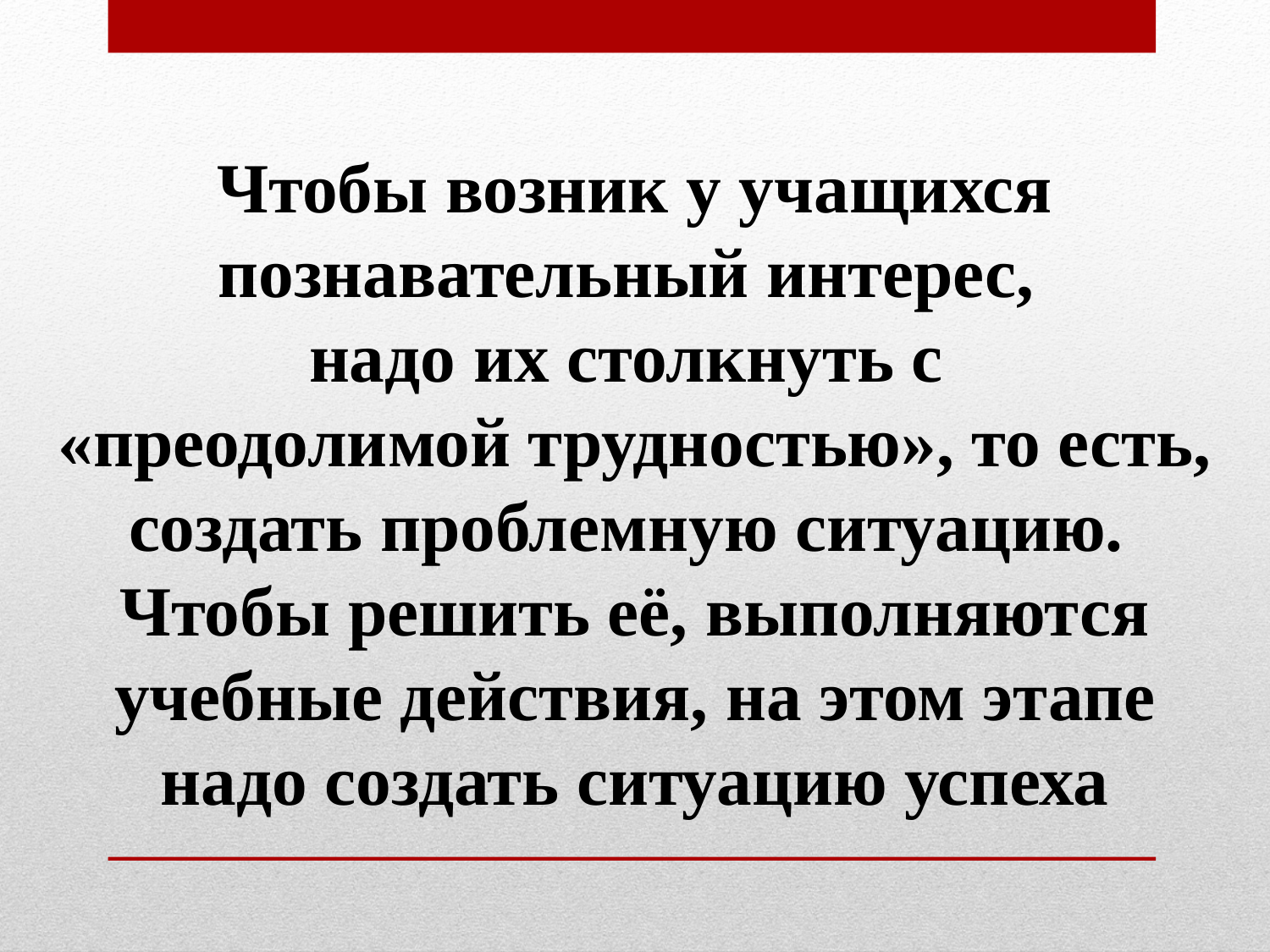

Чтобы возник у учащихся познавательный интерес,
надо их столкнуть с
«преодолимой трудностью», то есть, создать проблемную ситуацию.
Чтобы решить её, выполняются учебные действия, на этом этапе надо создать ситуацию успеха